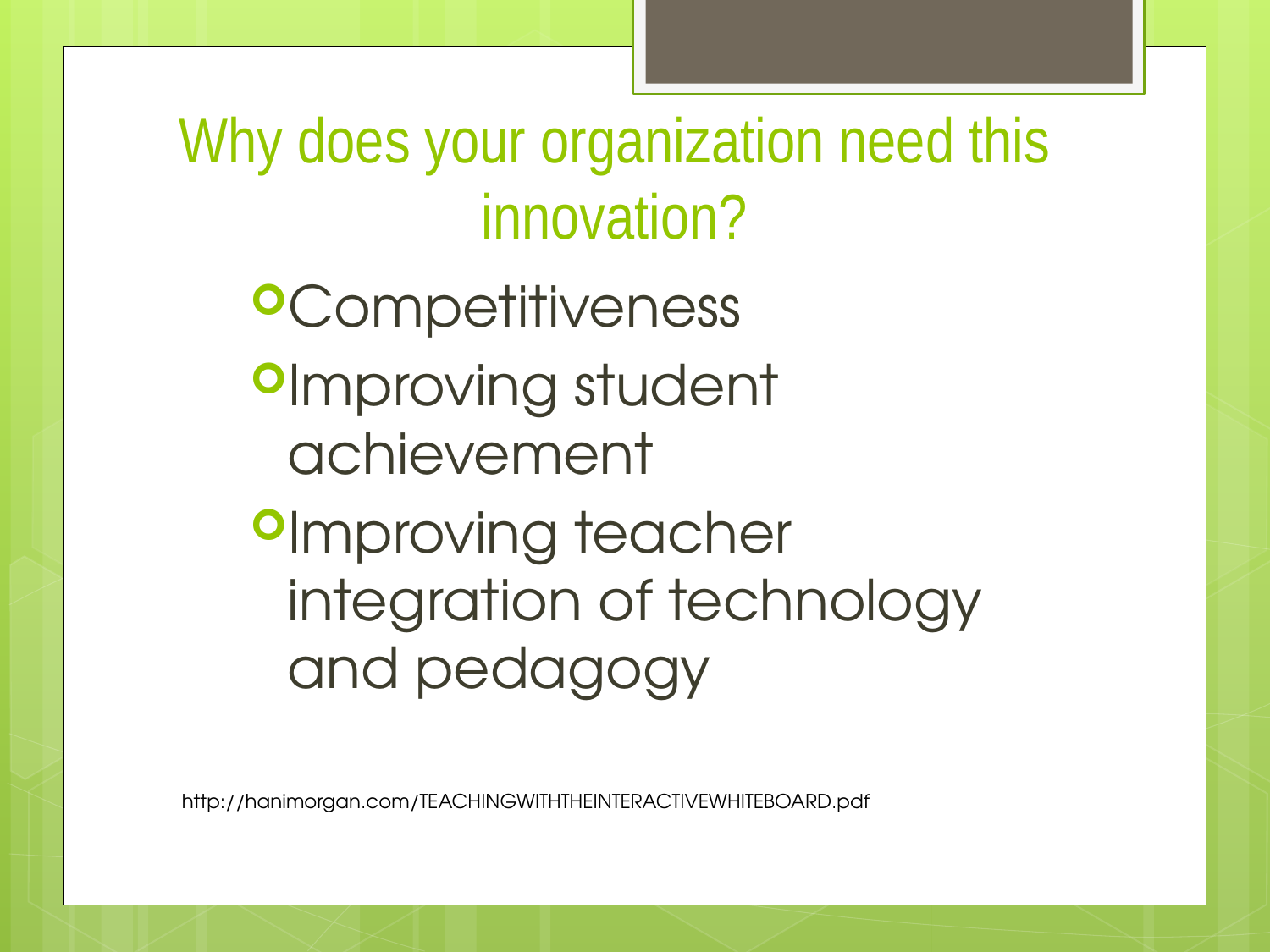

# Why does your organization need this innovation?
Competitiveness
Improving student achievement
Improving teacher integration of technology and pedagogy

http://hanimorgan.com/TEACHINGWITHTHEINTERACTIVEWHITEBOARD.pdf